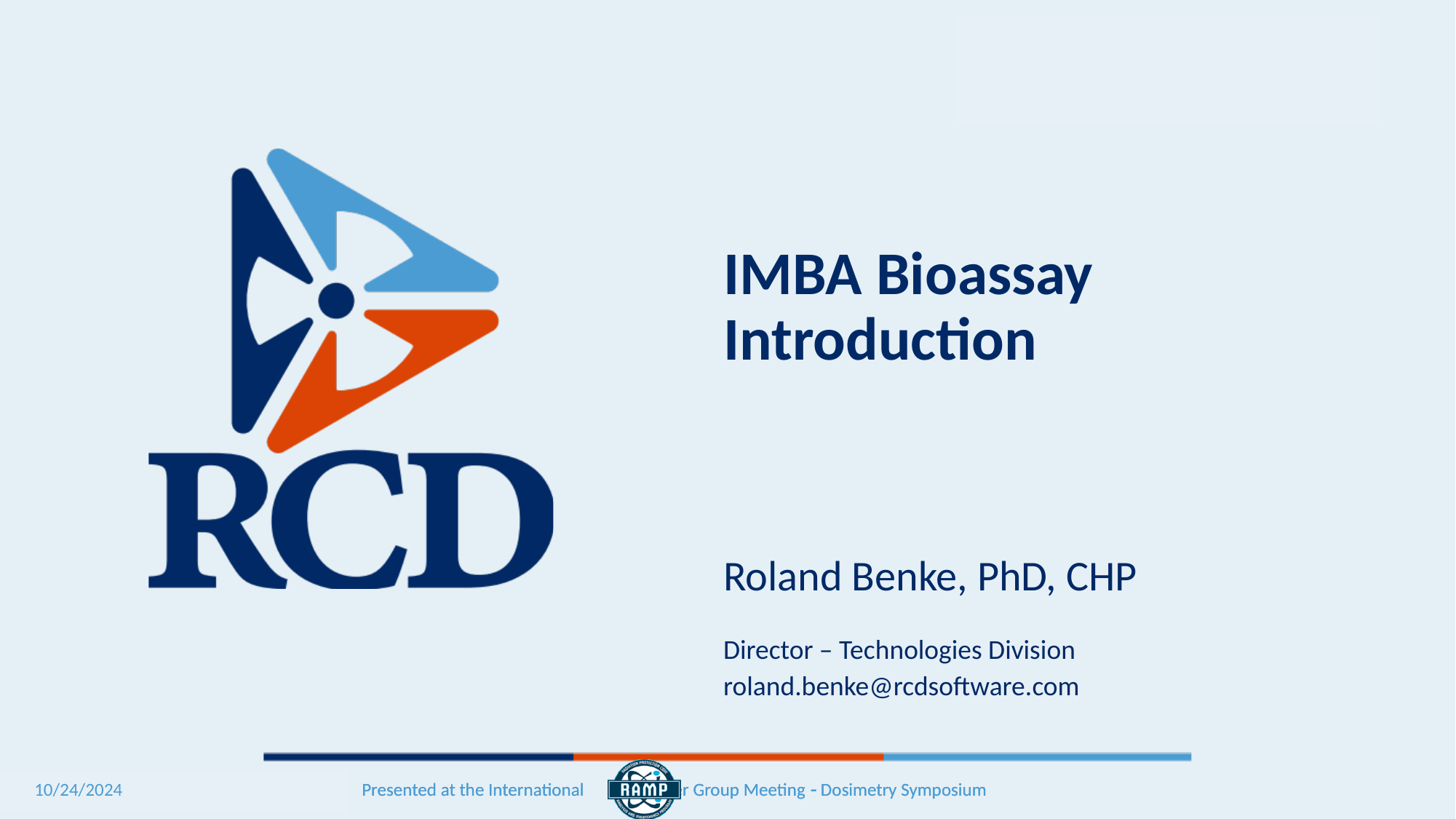

IMBA Bioassay Introduction
Roland Benke, PhD, CHP
Director – Technologies Division
roland.benke@rcdsoftware.com